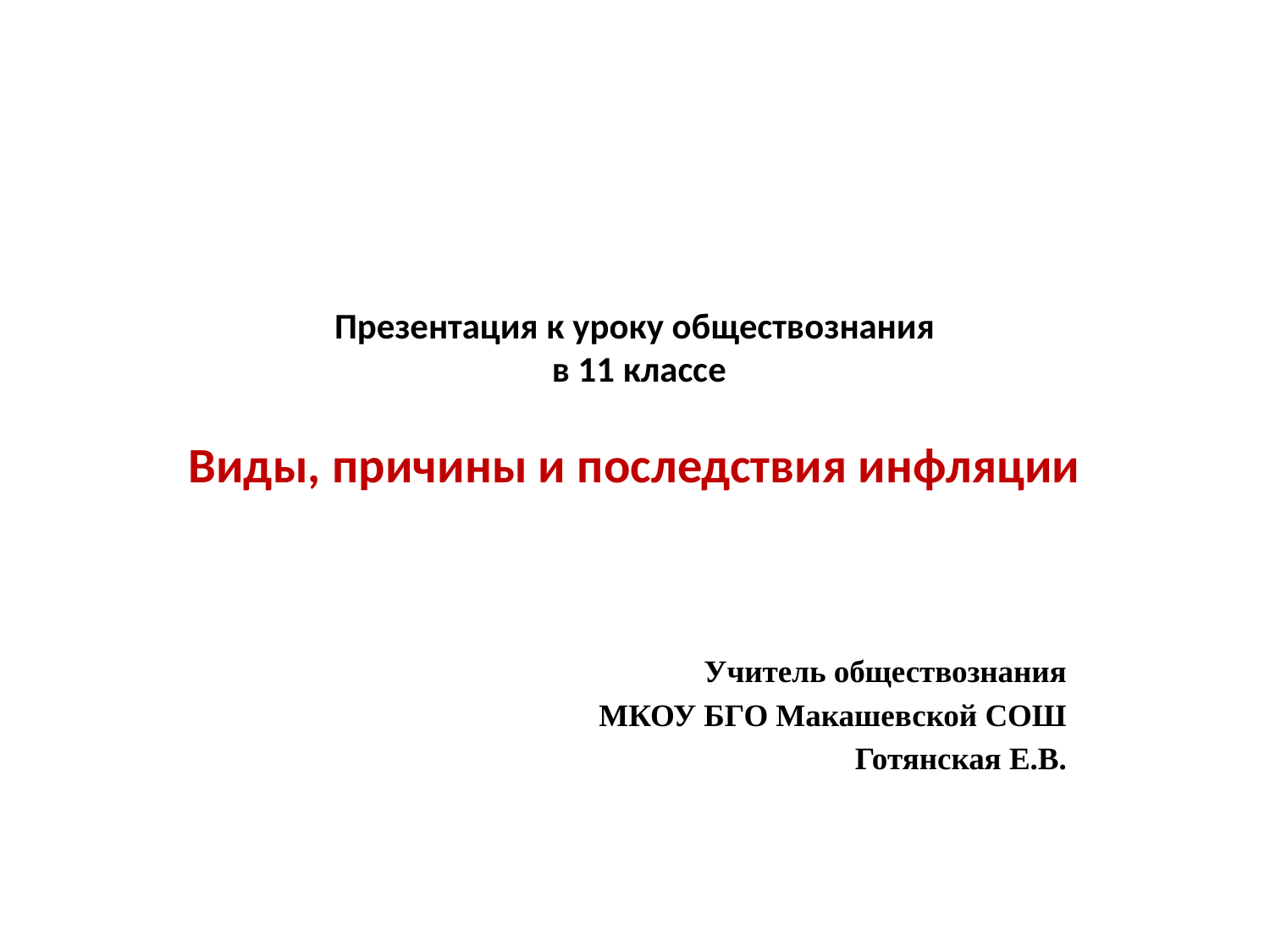

# Презентация к уроку обществознания в 11 классе Виды, причины и последствия инфляции
Учитель обществознания
 МКОУ БГО Макашевской СОШ
Готянская Е.В.